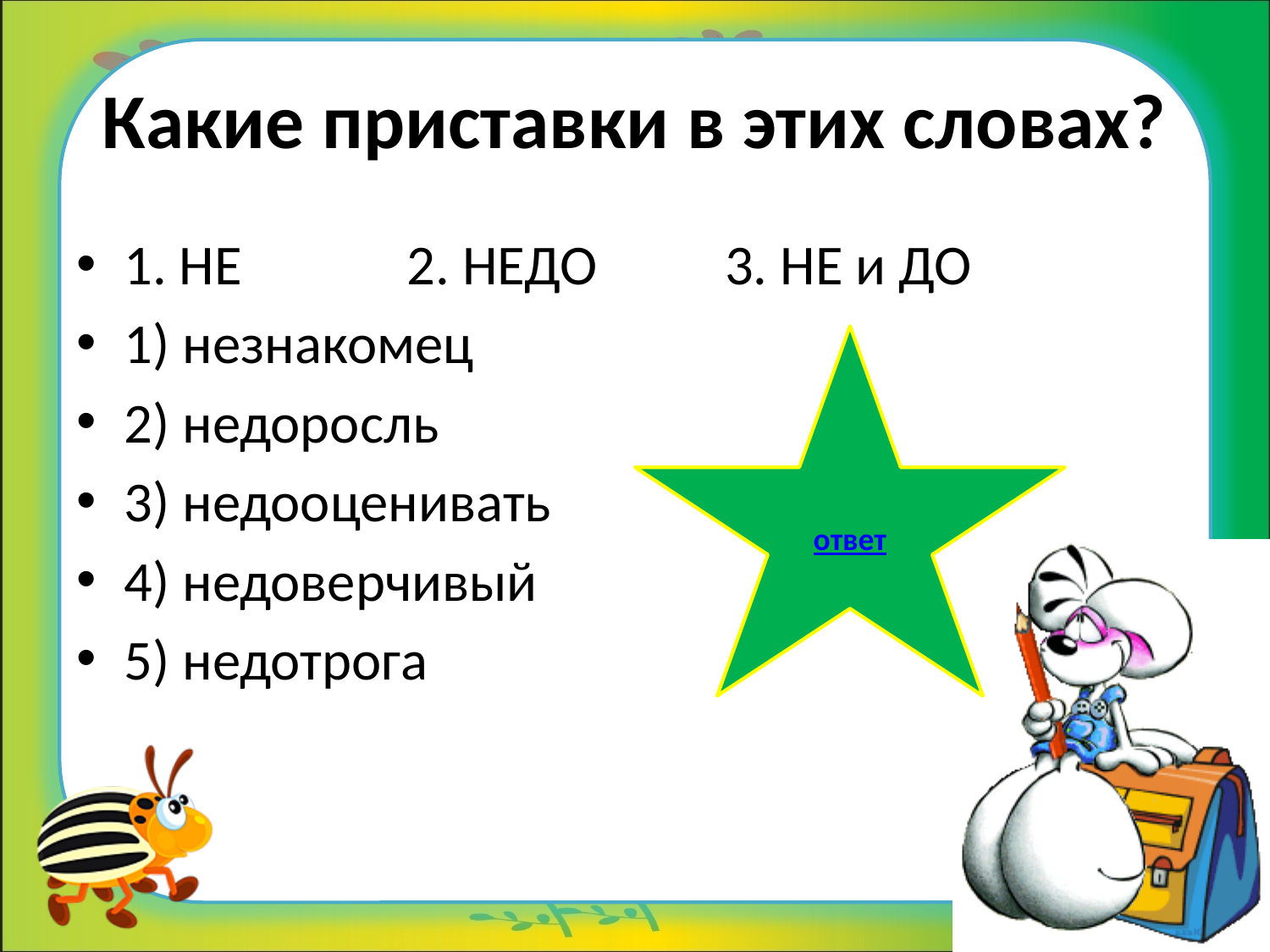

# Какие приставки в этих словах?
1. НЕ             2. НЕДО          3. НЕ и ДО
1) незнакомец
2) недоросль
3) недооценивать
4) недоверчивый
5) недотрога

ответ